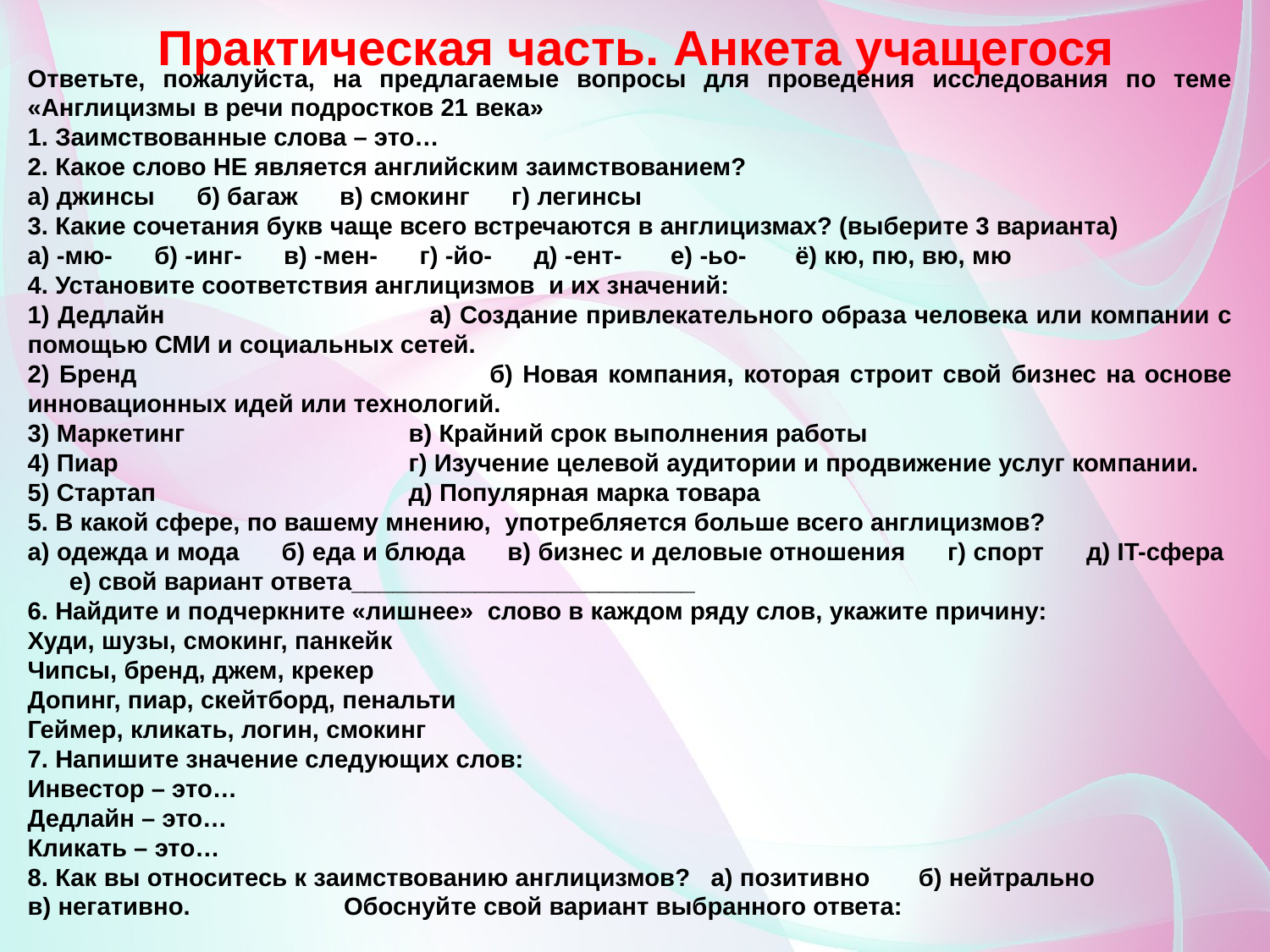

# Практическая часть. Анкета учащегося
Ответьте, пожалуйста, на предлагаемые вопросы для проведения исследования по теме «Англицизмы в речи подростков 21 века»
1. Заимствованные слова – это…
2. Какое слово НЕ является английским заимствованием?
а) джинсы      б) багаж      в) смокинг      г) легинсы
3. Какие сочетания букв чаще всего встречаются в англицизмах? (выберите 3 варианта)
а) -мю-      б) -инг-      в) -мен-      г) -йо-      д) -ент-       е) -ьо-       ё) кю, пю, вю, мю
4. Установите соответствия англицизмов  и их значений:
1) Дедлайн                 	а) Создание привлекательного образа человека или компании с помощью СМИ и социальных сетей.
2) Бренд                            	б) Новая компания, которая строит свой бизнес на основе инновационных идей или технологий.
3) Маркетинг                   	в) Крайний срок выполнения работы
4) Пиар                            	г) Изучение целевой аудитории и продвижение услуг компании.
5) Стартап                       	д) Популярная марка товара
5. В какой сфере, по вашему мнению,  употребляется больше всего англицизмов?
а) одежда и мода      б) еда и блюда      в) бизнес и деловые отношения      г) спорт      д) IT-сфера        е) свой вариант ответа_________________________
6. Найдите и подчеркните «лишнее»  слово в каждом ряду слов, укажите причину:
Худи, шузы, смокинг, панкейк
Чипсы, бренд, джем, крекер
Допинг, пиар, скейтборд, пенальти
Геймер, кликать, логин, смокинг
7. Напишите значение следующих слов:
Инвестор – это…
Дедлайн – это…
Кликать – это…
8. Как вы относитесь к заимствованию англицизмов?   а) позитивно       б) нейтрально
в) негативно.                      Обоснуйте свой вариант выбранного ответа: